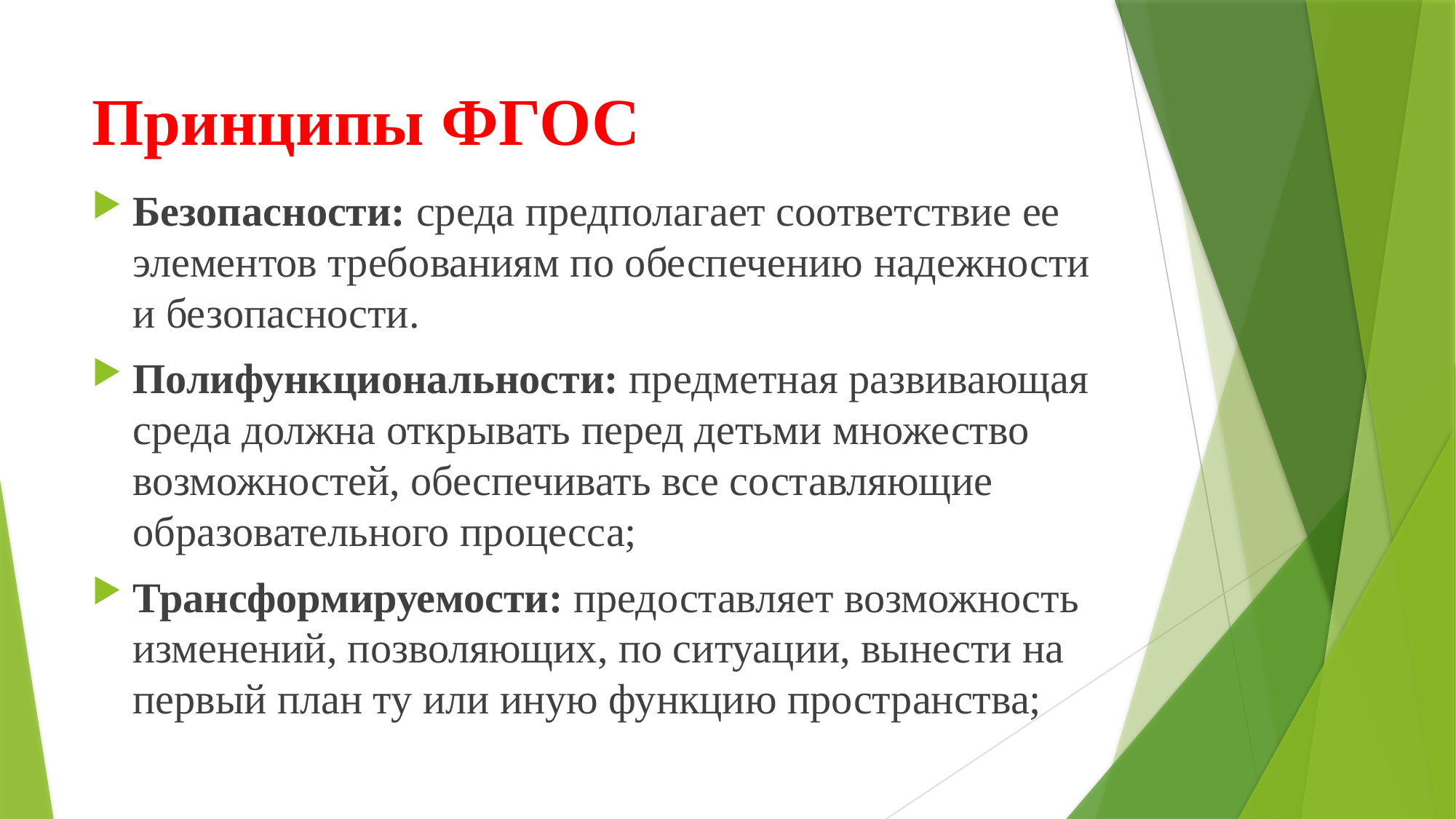

# Принципы ФГОС
Безопасности: среда предполагает соответствие ее элементов требованиям по обеспечению надежности и безопасности.
Полифункциональности: предметная развивающая среда должна открывать перед детьми множество возможностей, обеспечивать все составляющие образовательного процесса;
Трансформируемости: предоставляет возможность изменений, позволяющих, по ситуации, вынести на первый план ту или иную функцию пространства;